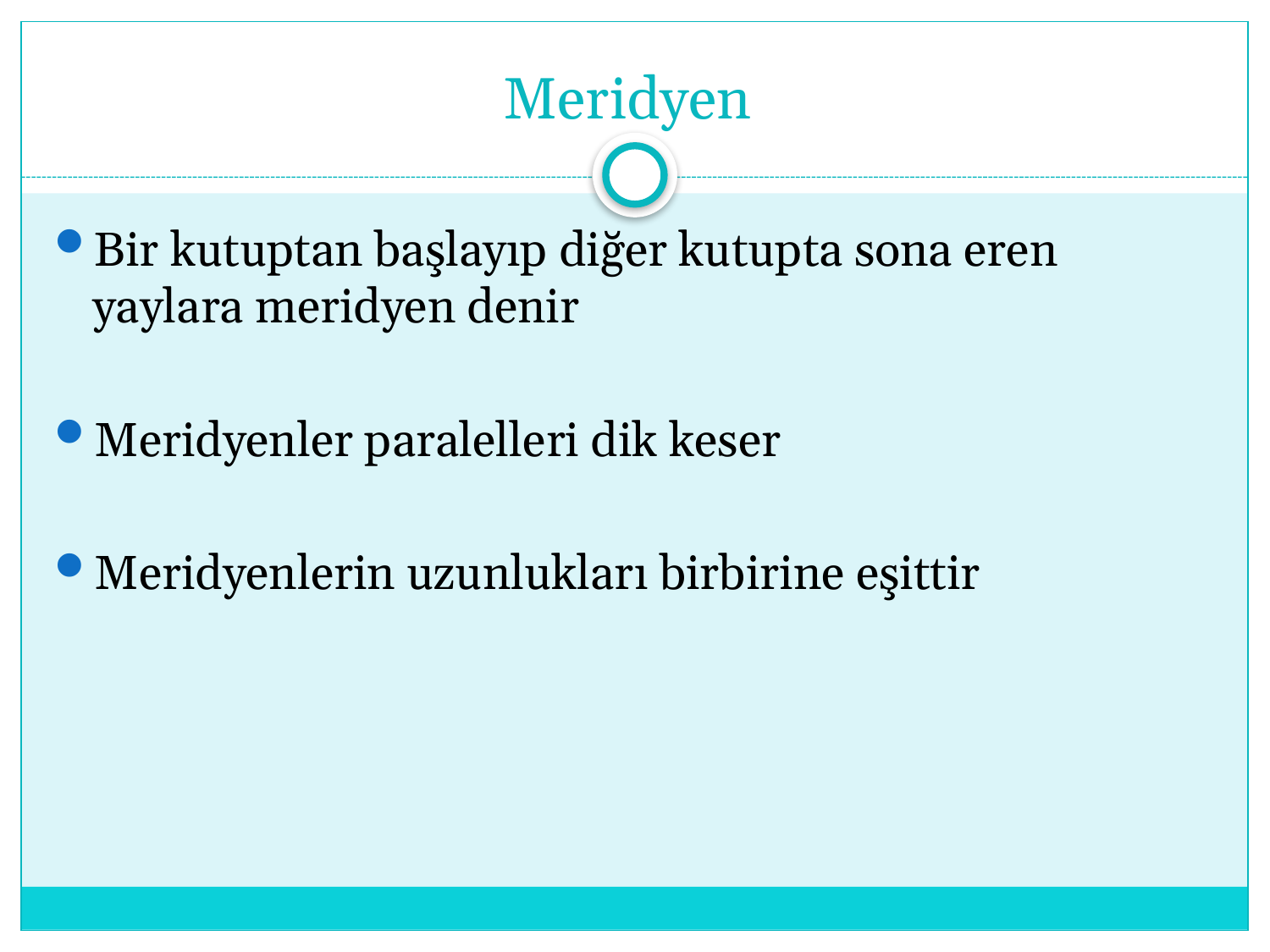

# Meridyen
Bir kutuptan başlayıp diğer kutupta sona eren yaylara meridyen denir

Meridyenler paralelleri dik keser

Meridyenlerin uzunlukları birbirine eşittir